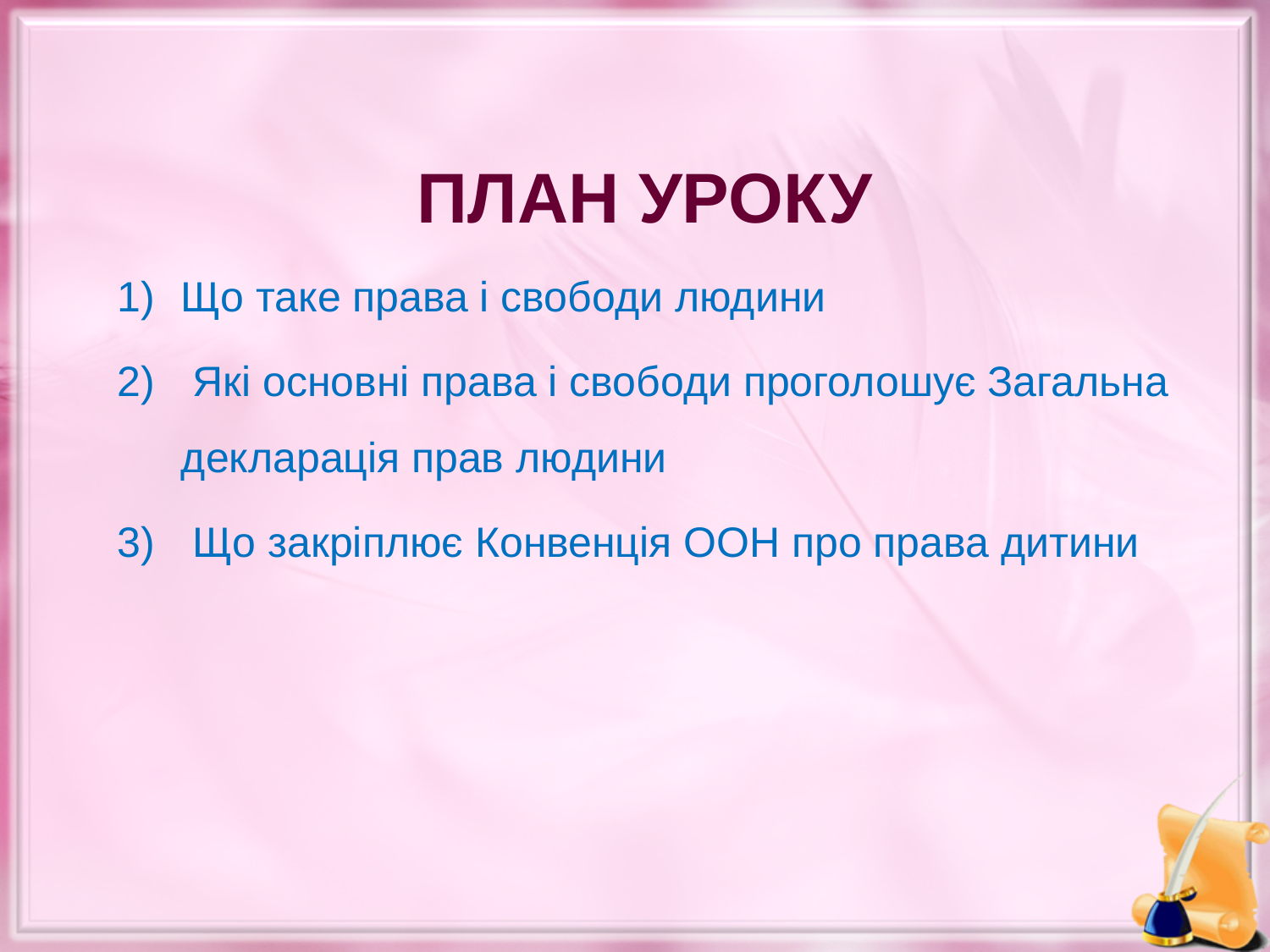

# План уроку
Що таке права і свободи людини
 Які основні права і свободи проголошує Загальна декларація прав людини
 Що закріплює Конвенція ООН про права дитини